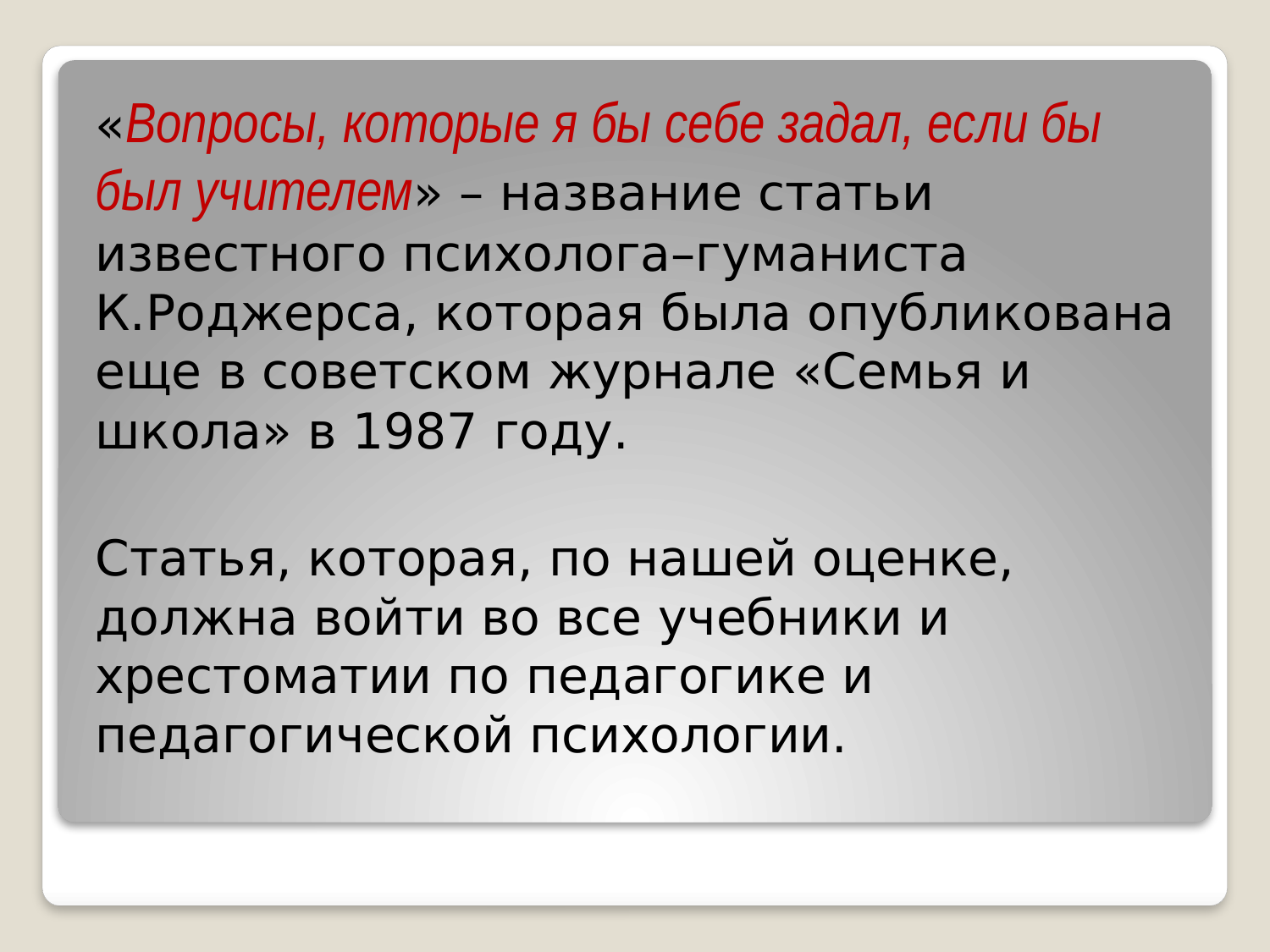

«Вопросы, которые я бы себе задал, если бы был учителем» – название статьи известного психолога–гуманиста К.Роджерса, которая была опубликована еще в советском журнале «Семья и школа» в 1987 году.

Статья, которая, по нашей оценке, должна войти во все учебники и хрестоматии по педагогике и педагогической психологии.